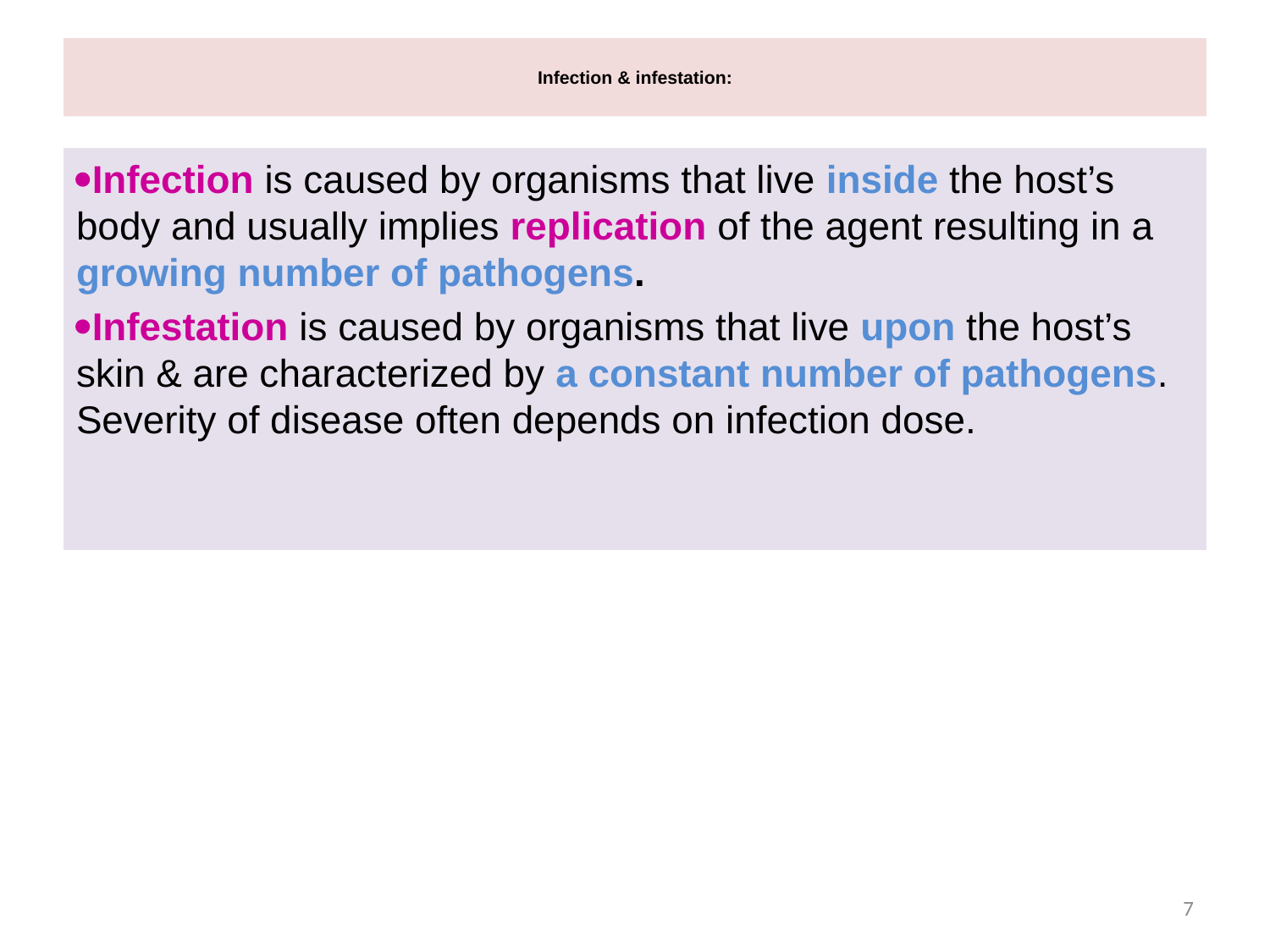

# Infection & infestation:
•Infection is caused by organisms that live inside the host’s body and usually implies replication of the agent resulting in a growing number of pathogens.
•Infestation is caused by organisms that live upon the host’s skin & are characterized by a constant number of pathogens. Severity of disease often depends on infection dose.

7